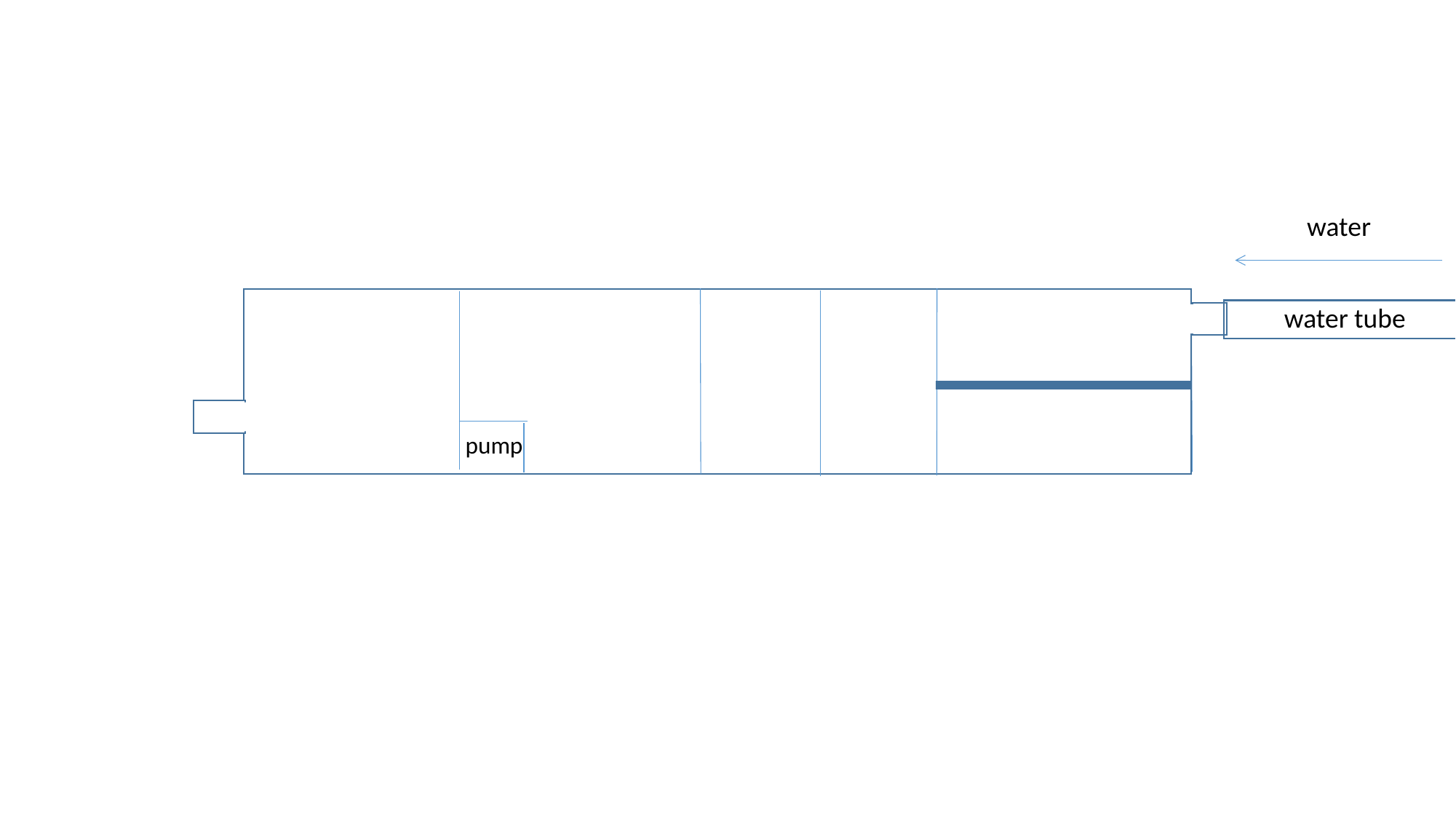

water

1
4
3

2

water tube

 pump